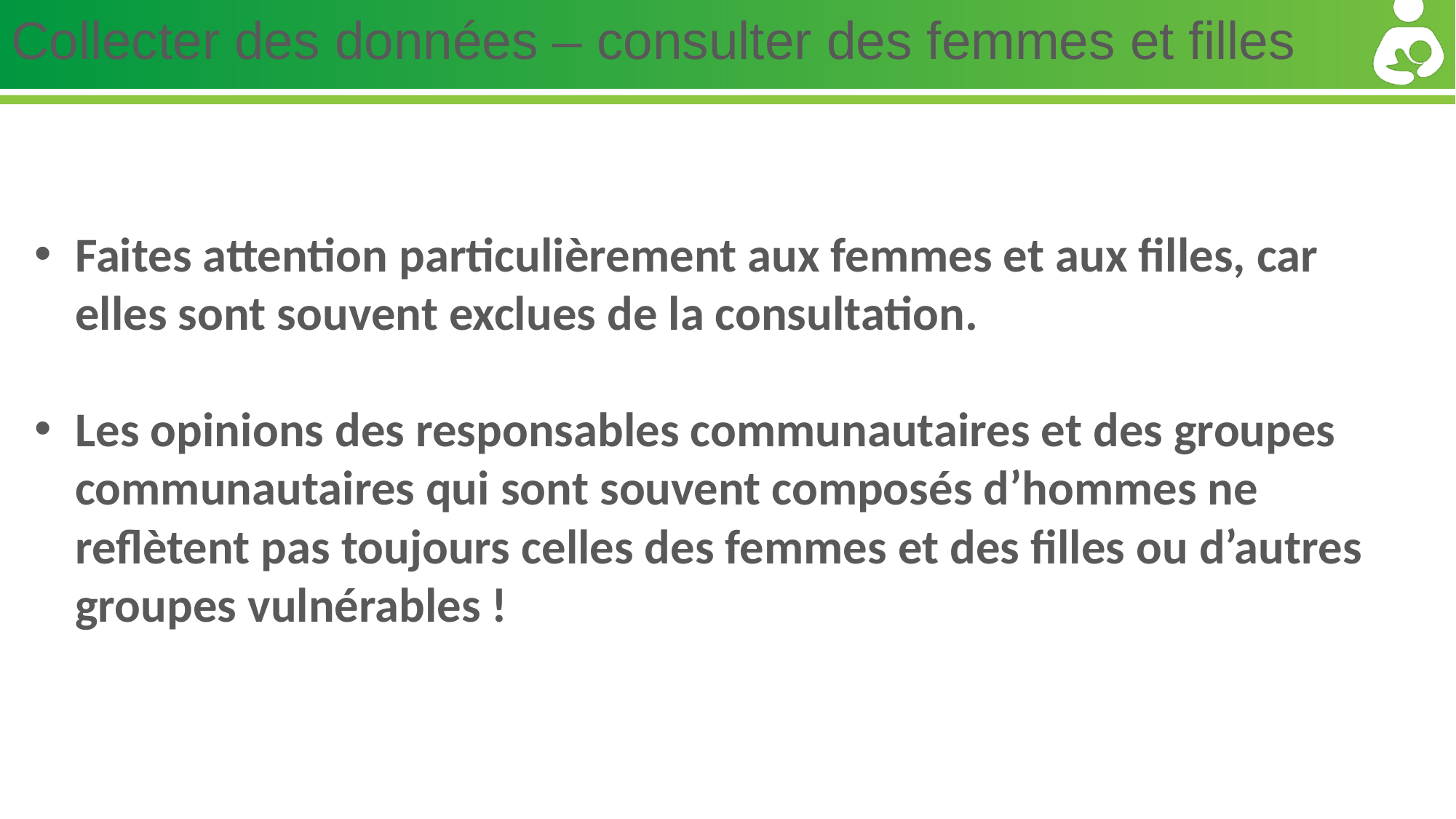

# Collecter des données – consulter des femmes et filles
Faites attention particulièrement aux femmes et aux filles, car elles sont souvent exclues de la consultation.

Les opinions des responsables communautaires et des groupes communautaires qui sont souvent composés d’hommes ne reflètent pas toujours celles des femmes et des filles ou d’autres groupes vulnérables !